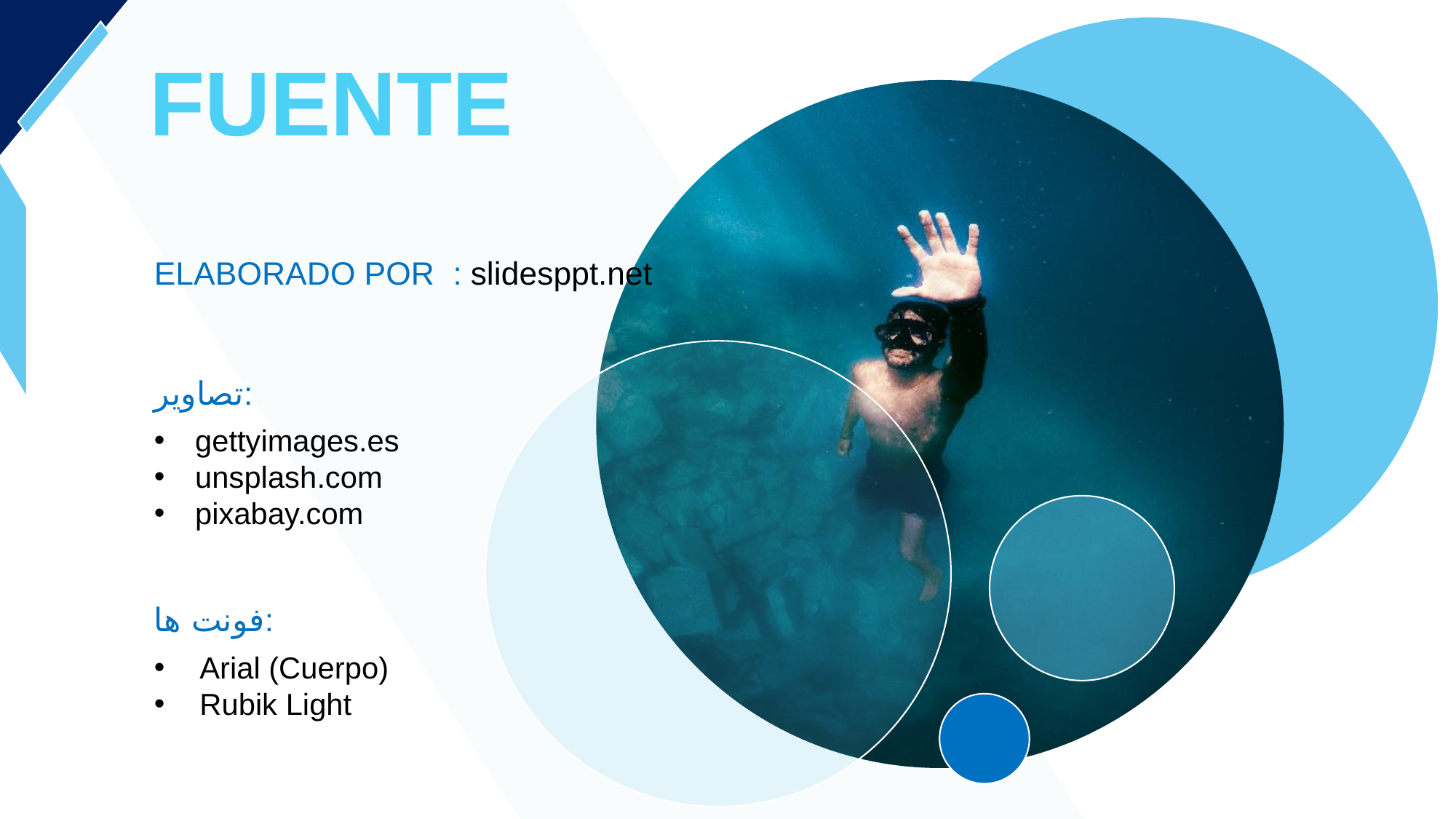

FUENTE

ELABORADO POR  : slidesppt.net

تصاویر:
gettyimages.es
unsplash.com
pixabay.com

فونت ها:
Arial (Cuerpo)
Rubik Light